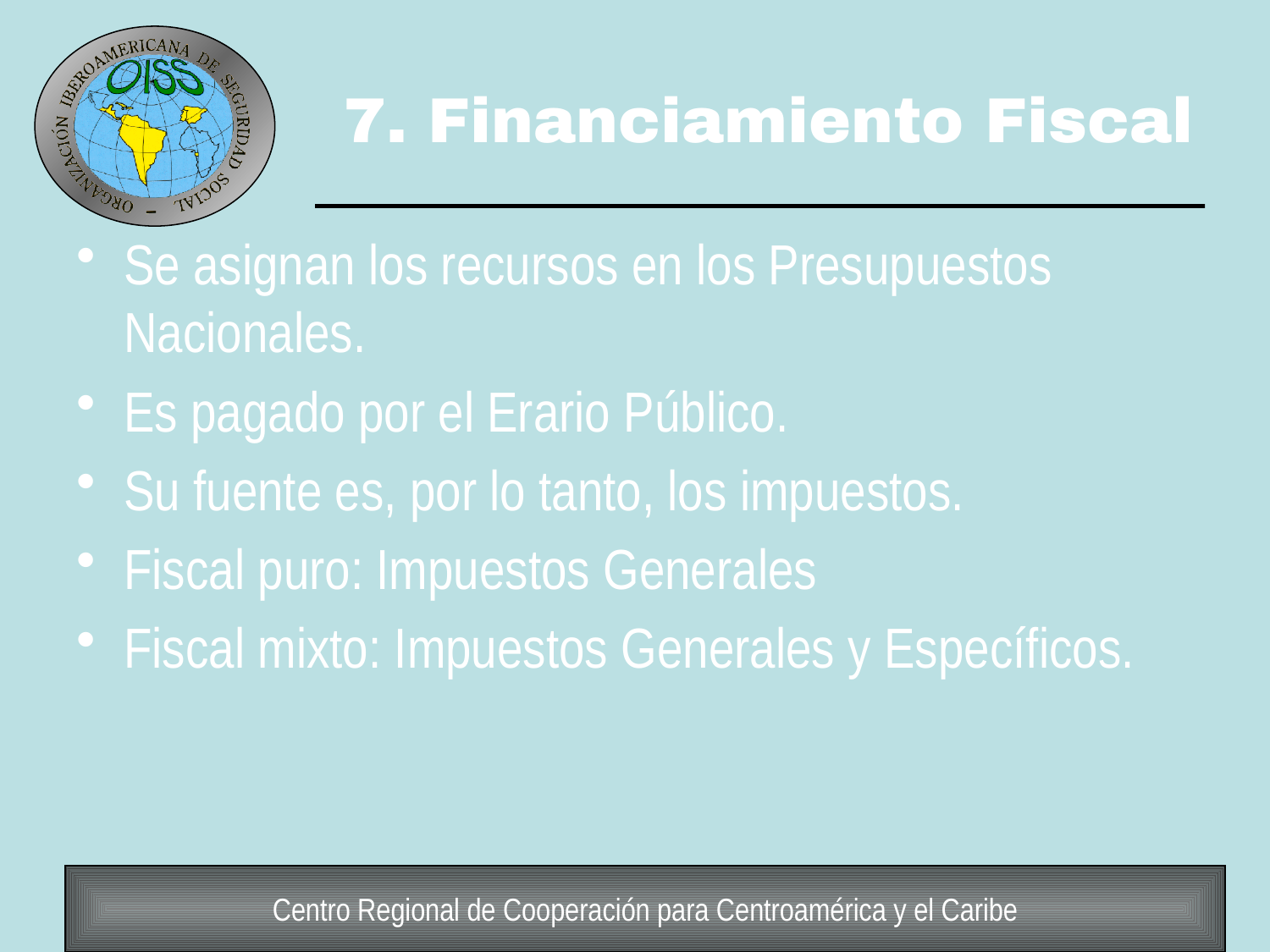

# 7. Financiamiento Fiscal
Se asignan los recursos en los Presupuestos Nacionales.
Es pagado por el Erario Público.
Su fuente es, por lo tanto, los impuestos.
Fiscal puro: Impuestos Generales
Fiscal mixto: Impuestos Generales y Específicos.